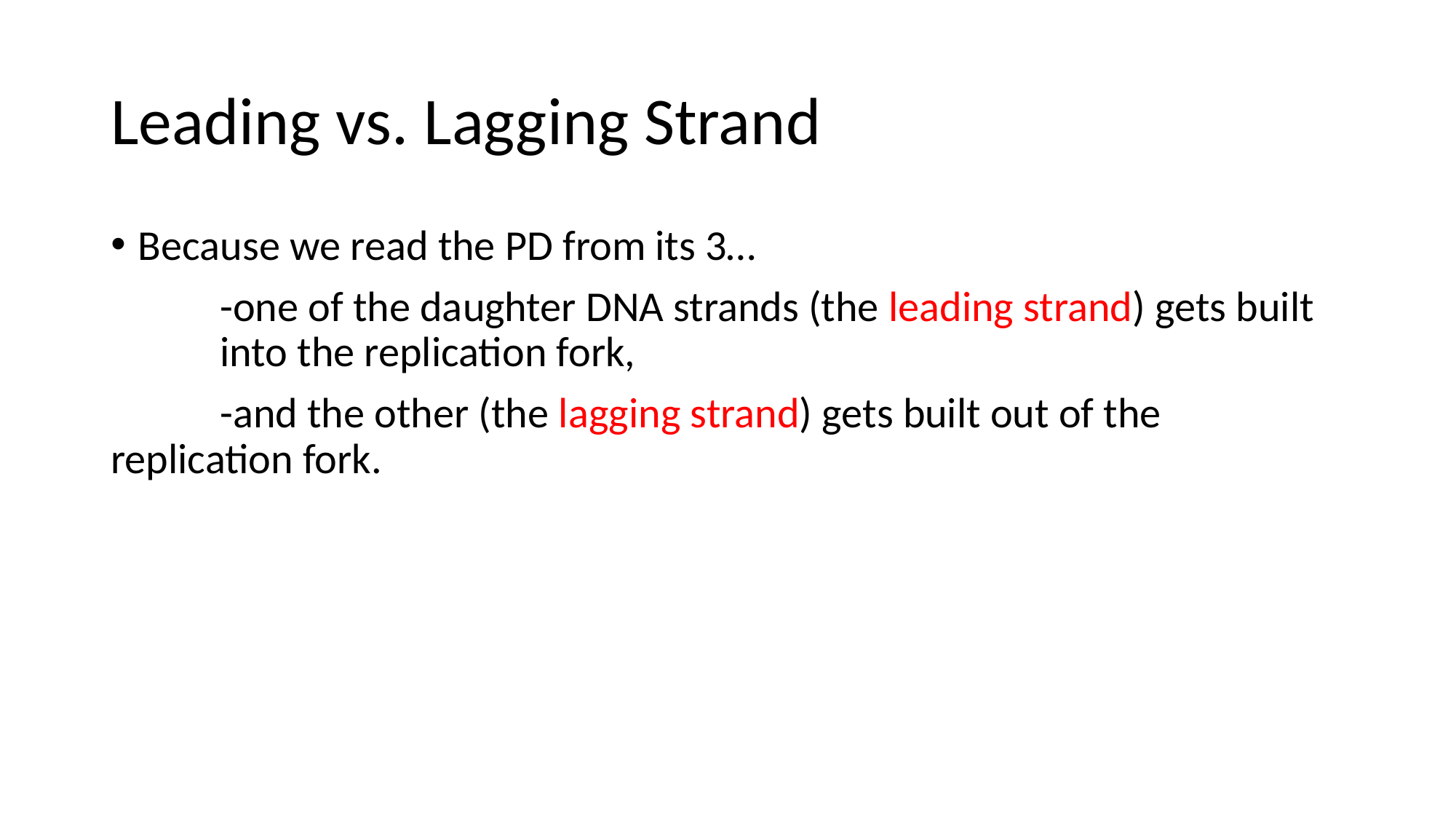

# Leading vs. Lagging Strand
Because we read the PD from its 3…
	-one of the daughter DNA strands (the leading strand) gets built 	into the replication fork,
	-and the other (the lagging strand) gets built out of the 	replication fork.